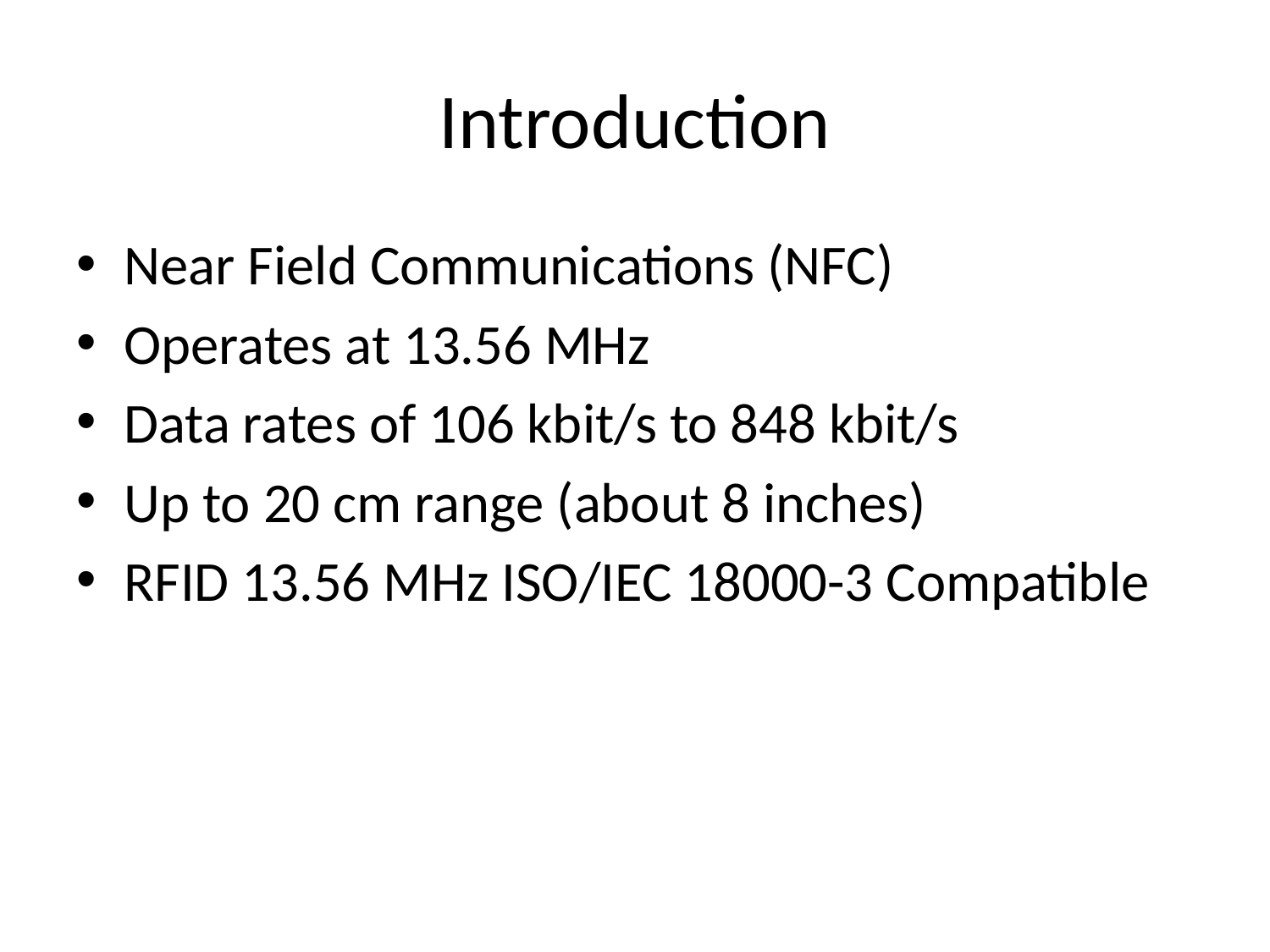

# Introduction
Near Field Communications (NFC)
Operates at 13.56 MHz
Data rates of 106 kbit/s to 848 kbit/s
Up to 20 cm range (about 8 inches)
RFID 13.56 MHz ISO/IEC 18000-3 Compatible